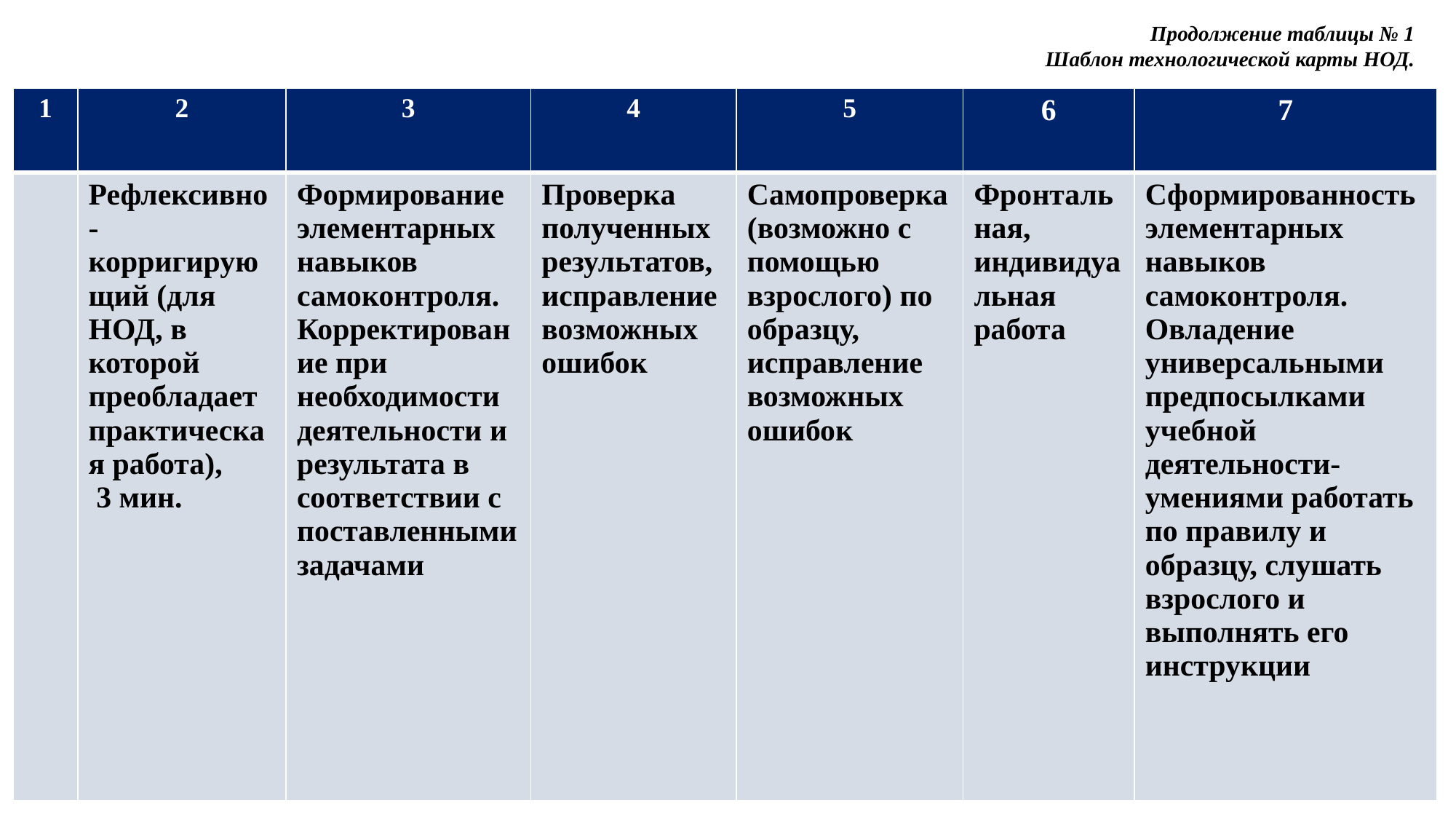

Продолжение таблицы № 1
Шаблон технологической карты НОД.

| 1 | 2 | 3 | 4 | 5 | 6 | 7 |
| --- | --- | --- | --- | --- | --- | --- |
|  | Рефлексивно-корригирующий (для НОД, в которой преобладает практическая работа), 3 мин. | Формирование элементарных навыков самоконтроля. Корректирование при необходимости деятельности и результата в соответствии с поставленными задачами | Проверка полученных результатов, исправление возможных ошибок | Самопроверка (возможно с помощью взрослого) по образцу, исправление возможных ошибок | Фронтальная, индивидуальная работа | Сформированность элементарных навыков самоконтроля. Овладение универсальными предпосылками учебной деятельности- умениями работать по правилу и образцу, слушать взрослого и выполнять его инструкции |